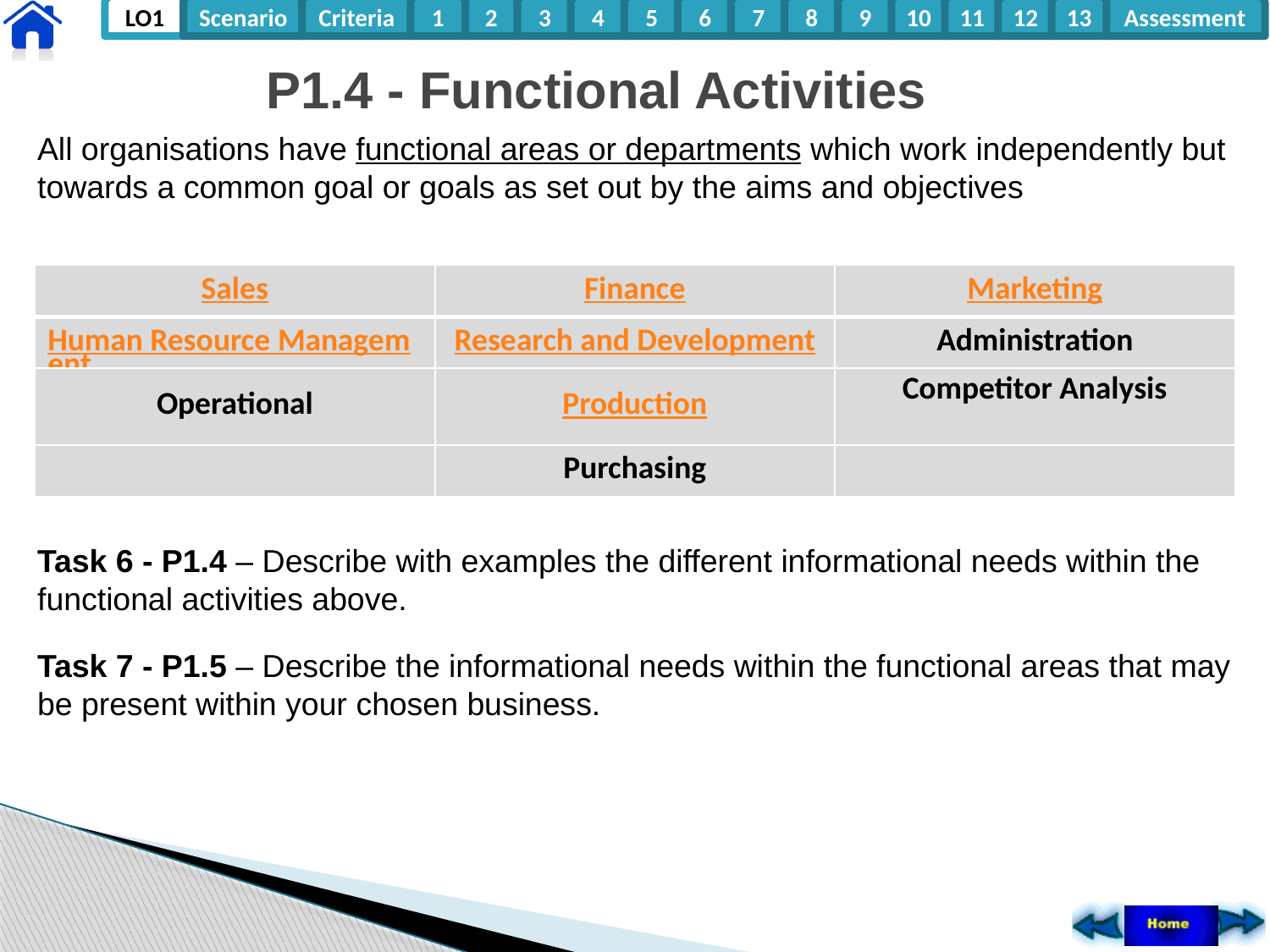

# P1.4 - Functional Activities
All organisations have functional areas or departments which work independently but towards a common goal or goals as set out by the aims and objectives

Task 6 - P1.4 – Describe with examples the different informational needs within the functional activities above.
Task 7 - P1.5 – Describe the informational needs within the functional areas that may be present within your chosen business.
| Sales | Finance | Marketing |
| --- | --- | --- |
| Human Resource Management | Research and Development | Administration |
| Operational | Production | Competitor Analysis |
|  | Purchasing |  |